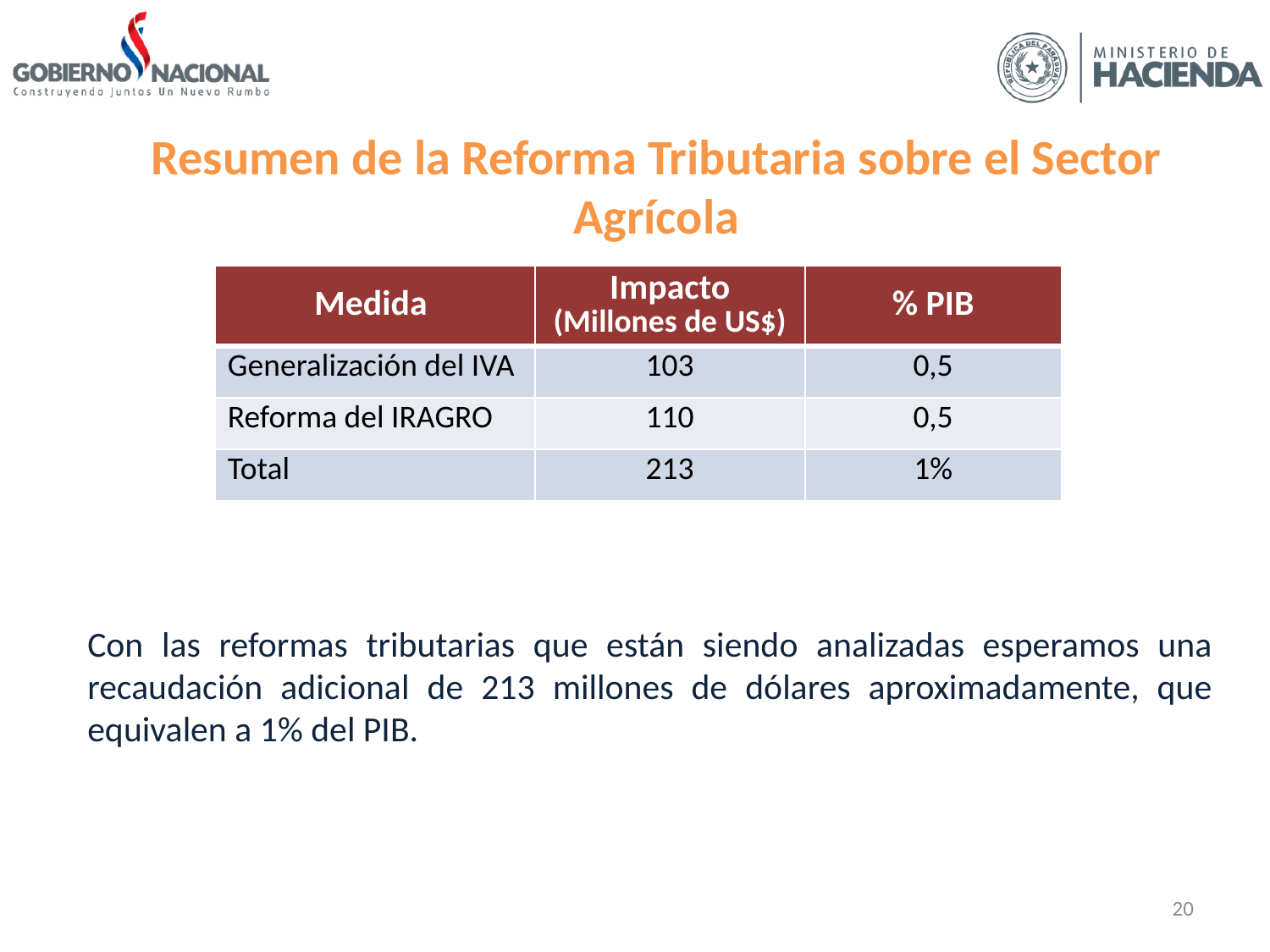

Resumen de la Reforma Tributaria sobre el Sector Agrícola
| Medida | Impacto (Millones de US$) | % PIB |
| --- | --- | --- |
| Generalización del IVA | 103 | 0,5 |
| Reforma del IRAGRO | 110 | 0,5 |
| Total | 213 | 1% |
Con las reformas tributarias que están siendo analizadas esperamos una recaudación adicional de 213 millones de dólares aproximadamente, que equivalen a 1% del PIB.
20